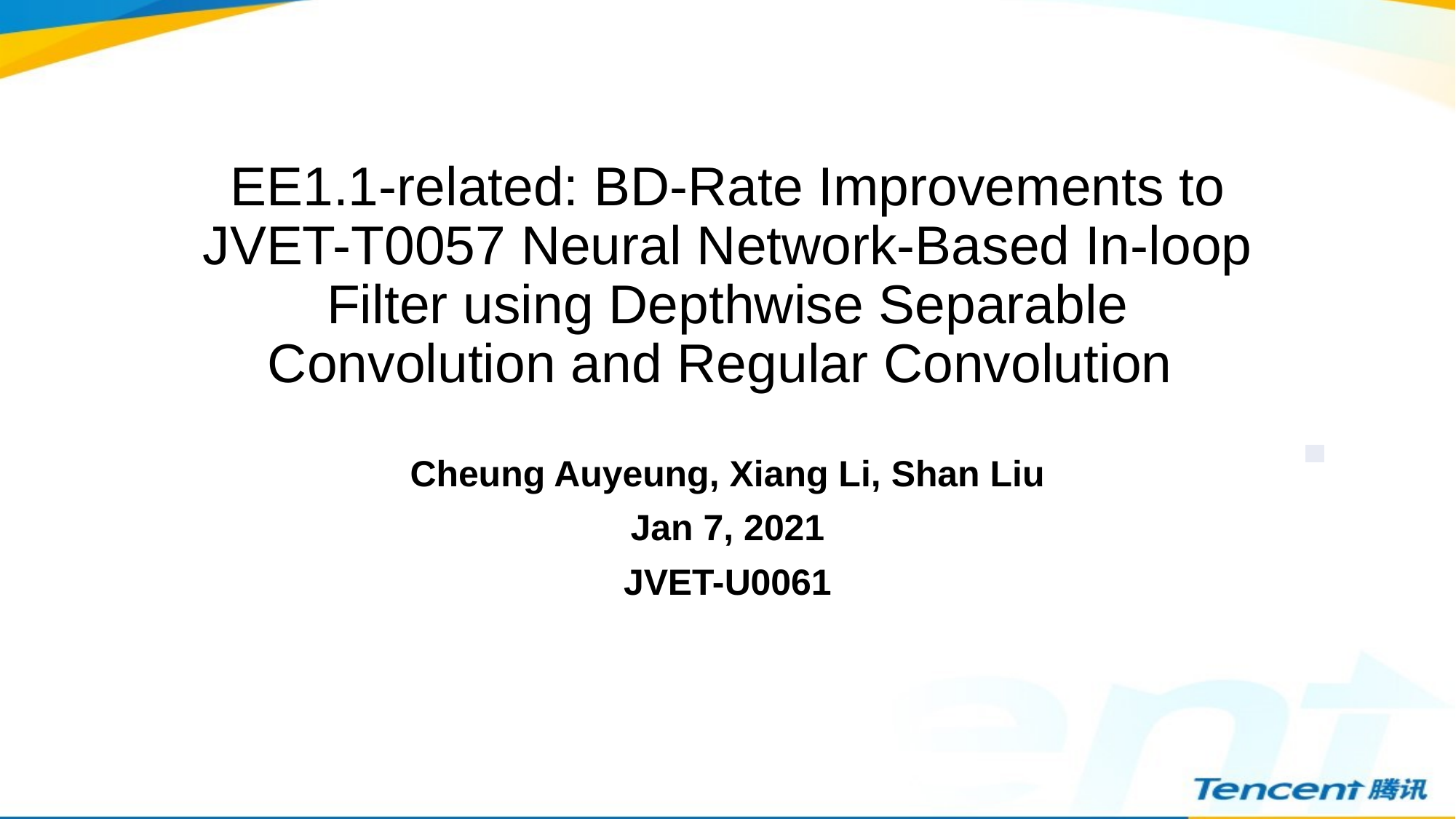

# EE1.1-related: BD-Rate Improvements to JVET-T0057 Neural Network-Based In-loop Filter using Depthwise Separable Convolution and Regular Convolution
Cheung Auyeung, Xiang Li, Shan Liu
Jan 7, 2021
JVET-U0061
|  |
| --- |